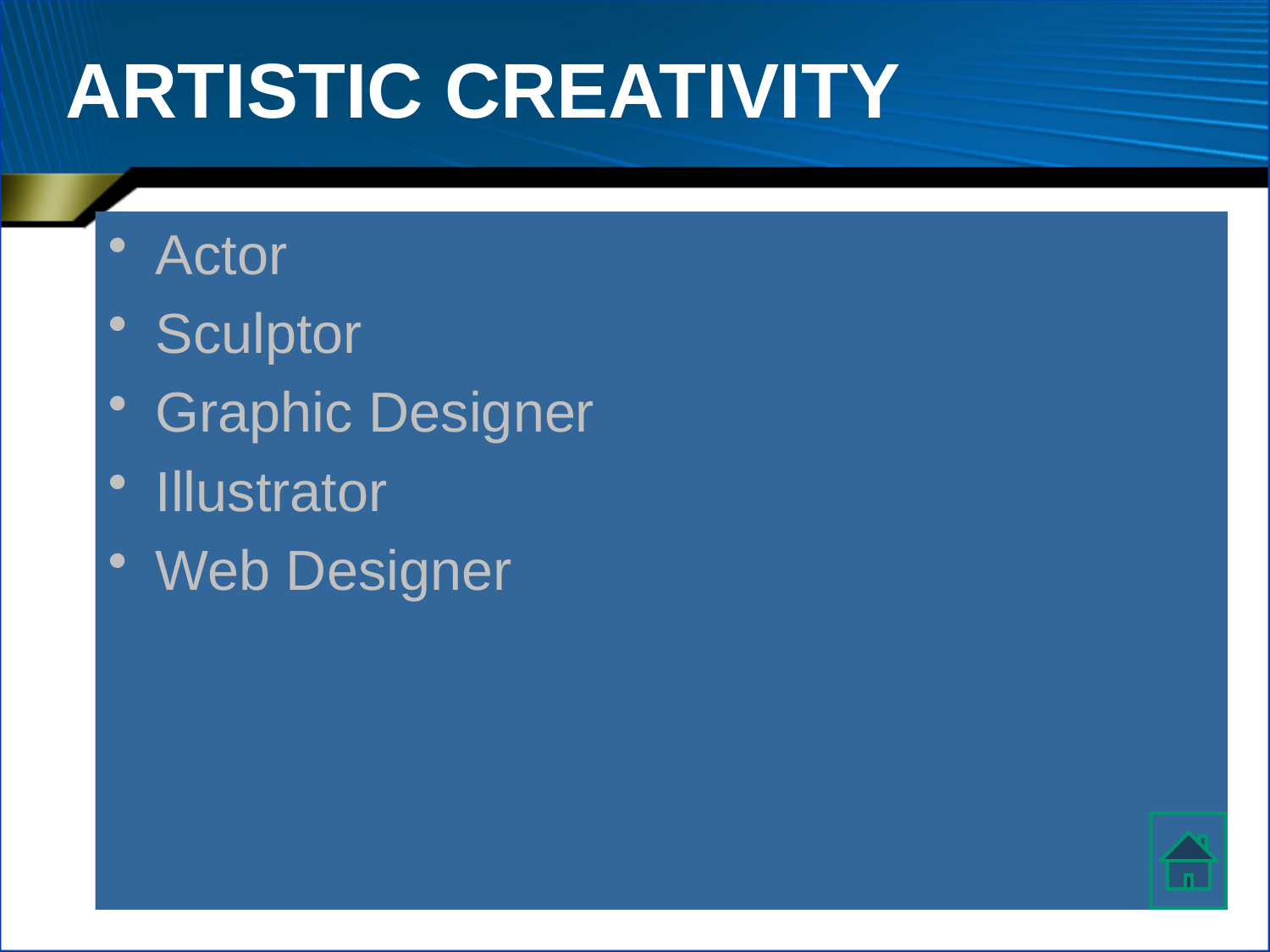

# ARTISTIC CREATIVITY
Actor
Sculptor
Graphic Designer
Illustrator
Web Designer